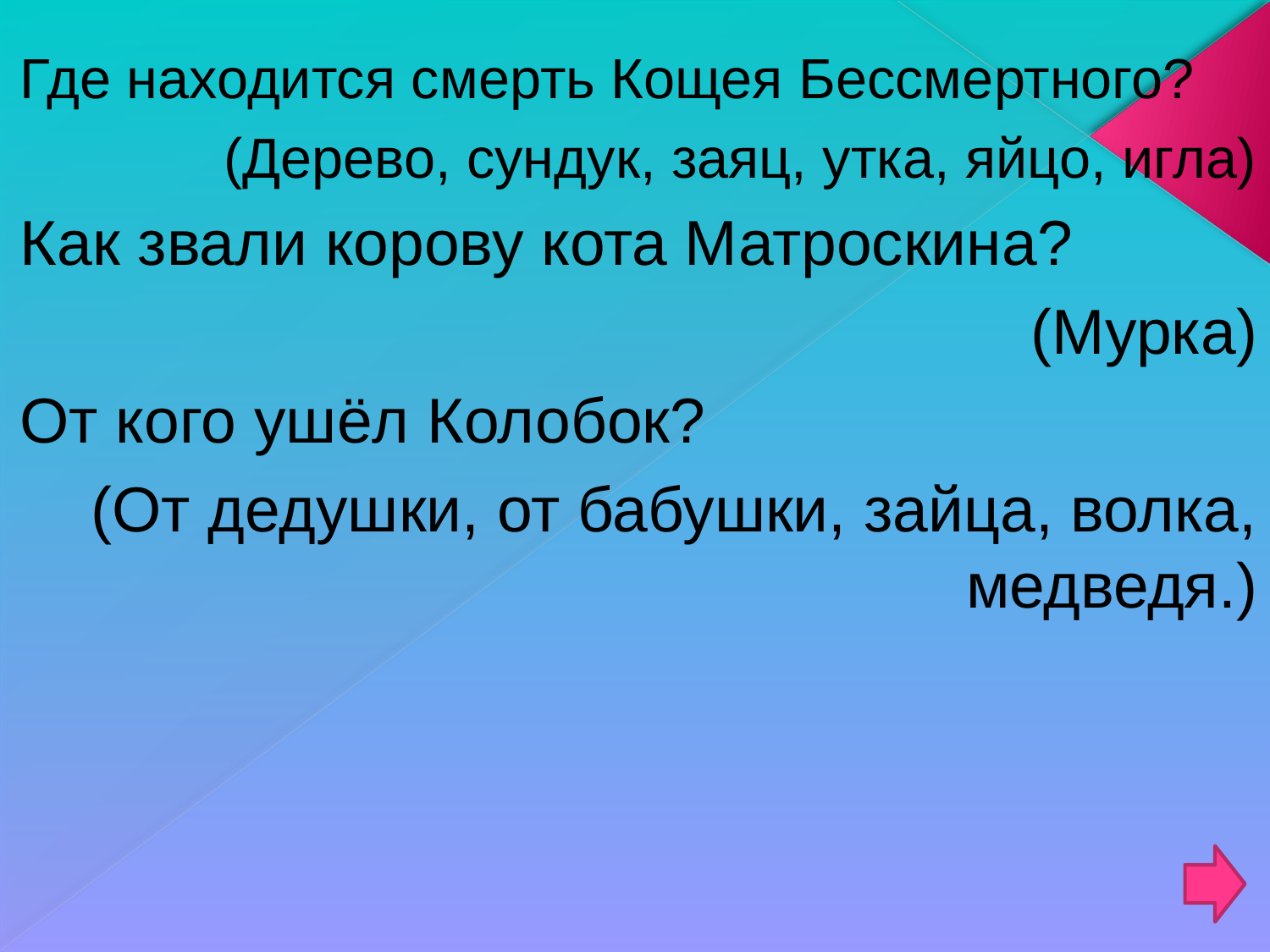

Где находится смерть Кощея Бессмертного?
(Дерево, сундук, заяц, утка, яйцо, игла)
Как звали корову кота Матроскина?
(Мурка)
От кого ушёл Колобок?
(От дедушки, от бабушки, зайца, волка, медведя.)